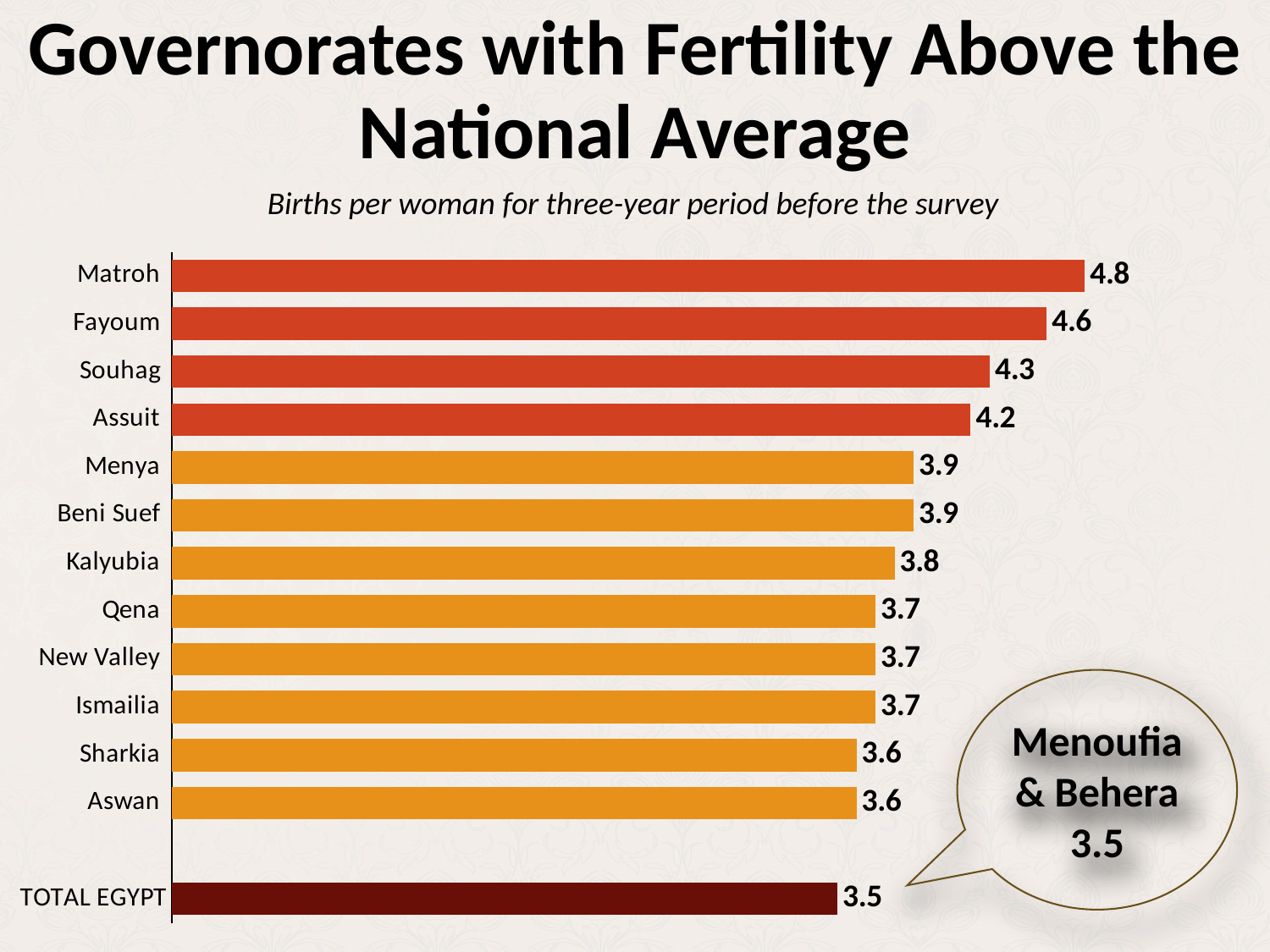

# Governorates with Fertility Above the National Average
Births per woman for three-year period before the survey

### Chart

| Category | Column1 |
|---|---|
| TOTAL EGYPT | 3.5 |
|  | None |
| Aswan  | 3.6 |
| Sharkia  | 3.6 |
| Ismailia  | 3.7 |
| New Valley  | 3.7 |
| Qena  | 3.7 |
| Kalyubia  | 3.8 |
| Beni Suef  | 3.9 |
| Menya  | 3.9 |
| Assuit  | 4.2 |
| Souhag  | 4.3 |
| Fayoum  | 4.6 |
| Matroh  | 4.8 |
Menoufia & Behera
3.5